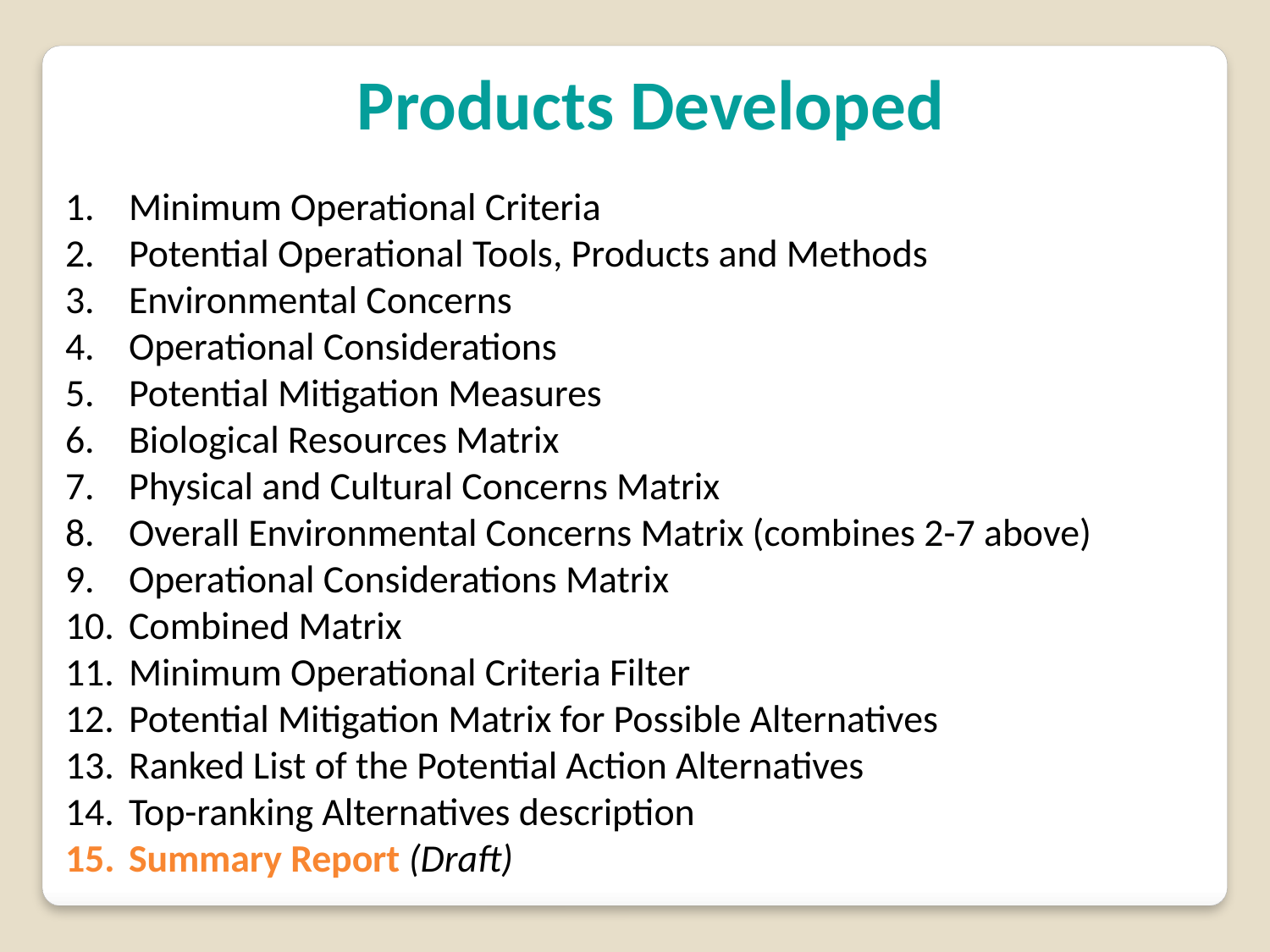

Products Developed

Minimum Operational Criteria
Potential Operational Tools, Products and Methods
Environmental Concerns
Operational Considerations
Potential Mitigation Measures
Biological Resources Matrix
Physical and Cultural Concerns Matrix
Overall Environmental Concerns Matrix (combines 2-7 above)
Operational Considerations Matrix
Combined Matrix
Minimum Operational Criteria Filter
Potential Mitigation Matrix for Possible Alternatives
Ranked List of the Potential Action Alternatives
Top-ranking Alternatives description
Summary Report (Draft)